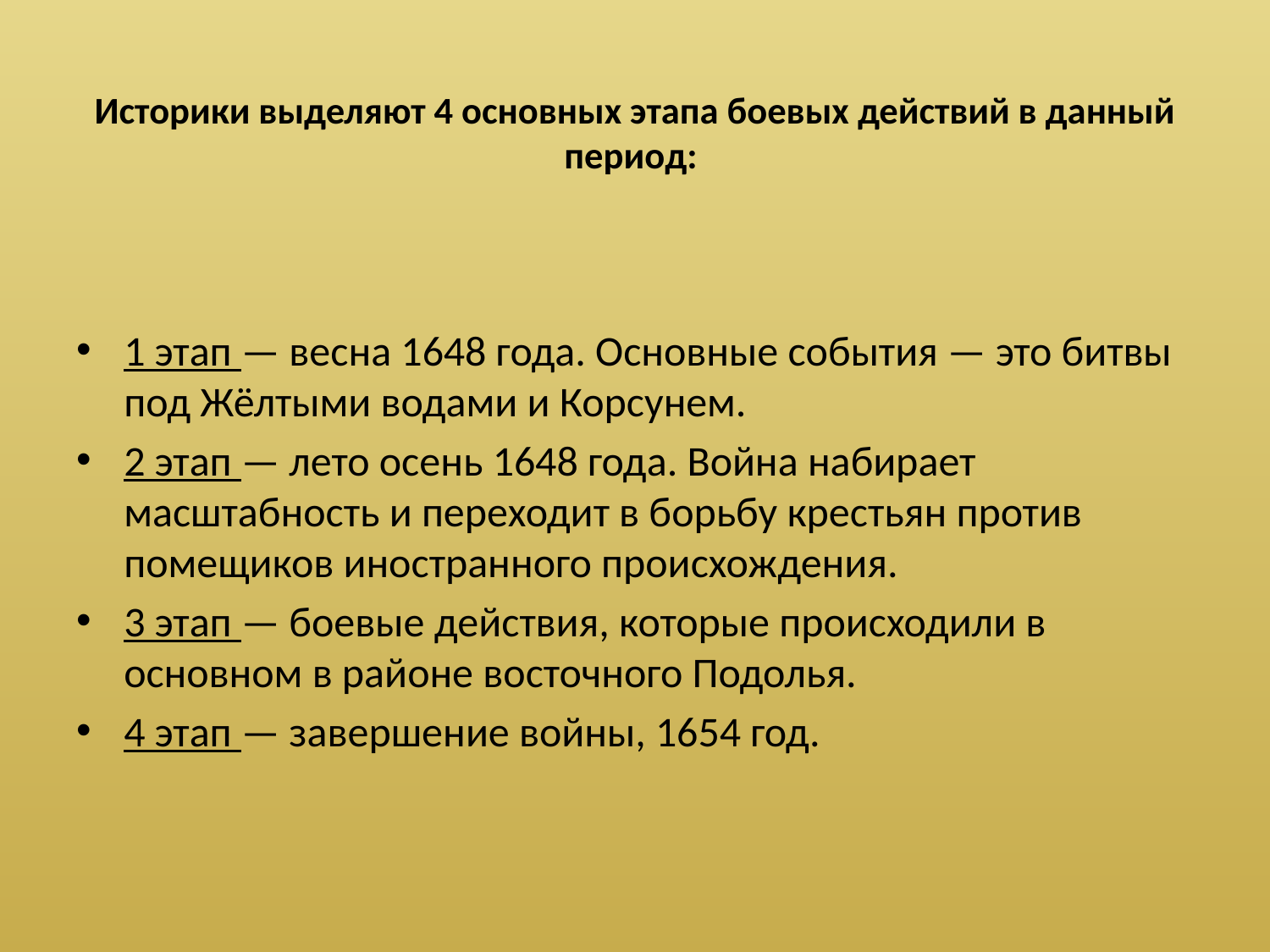

# Историки выделяют 4 основных этапа боевых действий в данный период:
1 этап — весна 1648 года. Основные события — это битвы под Жёлтыми водами и Корсунем.
2 этап — лето осень 1648 года. Война набирает масштабность и переходит в борьбу крестьян против помещиков иностранного происхождения.
3 этап — боевые действия, которые происходили в основном в районе восточного Подолья.
4 этап — завершение войны, 1654 год.